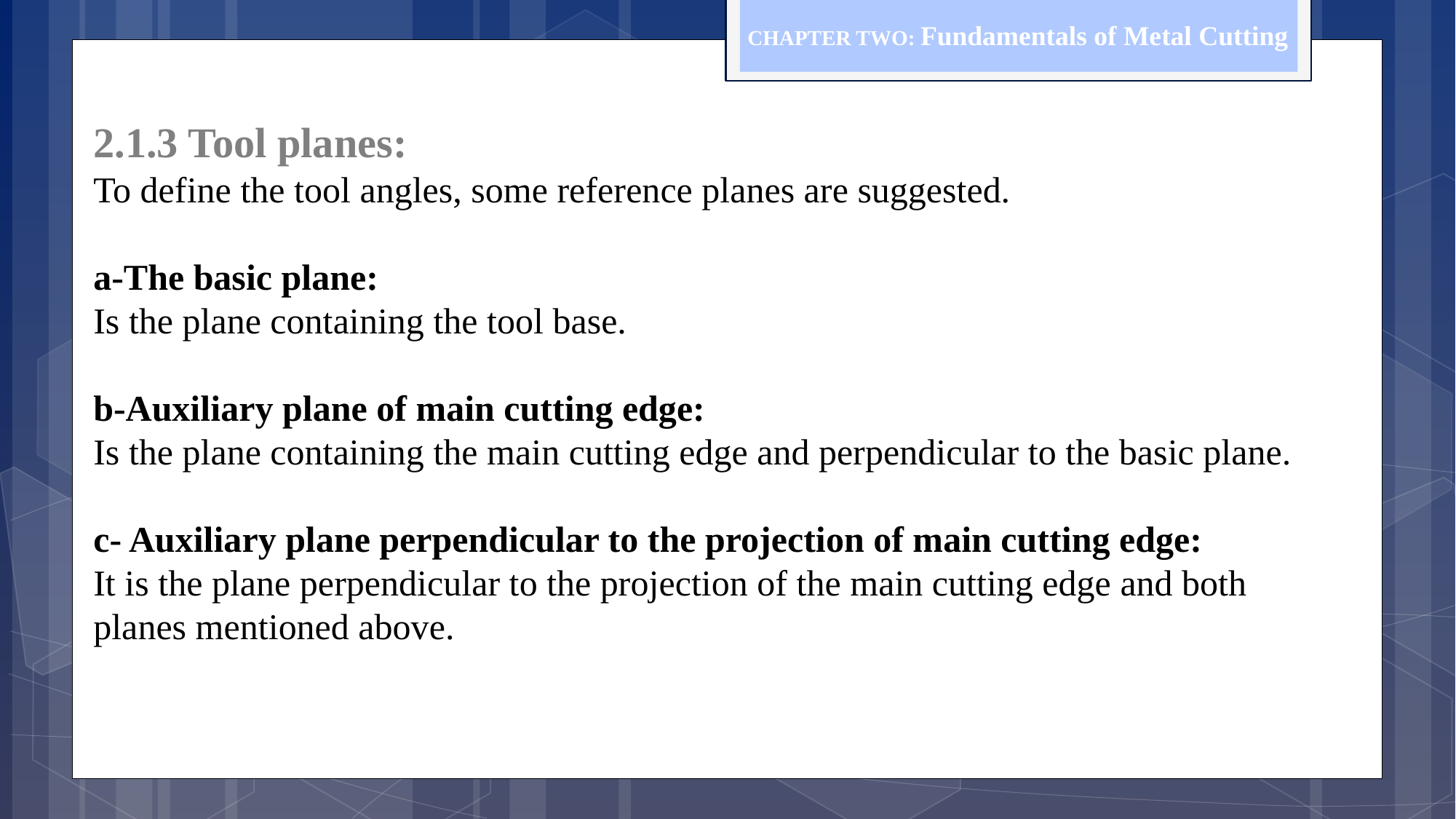

CHAPTER TWO: Fundamentals of Metal Cutting
2.1.3 Tool planes:
To define the tool angles, some reference planes are suggested.

a-The basic plane:
Is the plane containing the tool base.

b-Auxiliary plane of main cutting edge:
Is the plane containing the main cutting edge and perpendicular to the basic plane.

c- Auxiliary plane perpendicular to the projection of main cutting edge:
It is the plane perpendicular to the projection of the main cutting edge and both planes mentioned above.